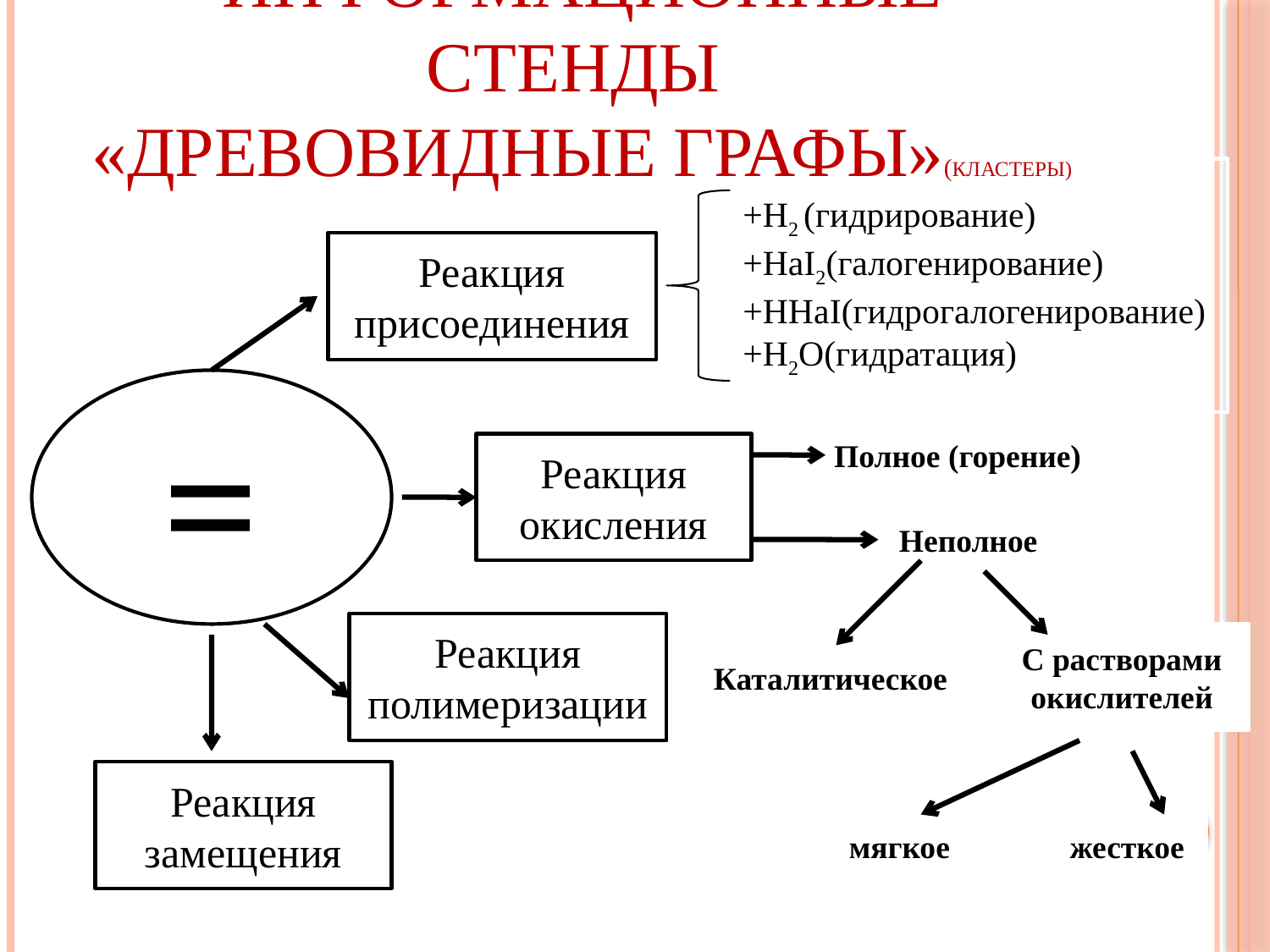

# Информационные стенды «Древовидные графы»(кластеры)
+Н2 (гидрирование)
+НаI2(галогенирование)
+ННаI(гидрогалогенирование)
+Н2О(гидратация)

Реакция присоединения
=
Полное (горение)
Реакция окисления
Неполное
Реакция полимеризации
Каталитическое
С растворами окислителей
Реакция замещения
мягкое
жесткое